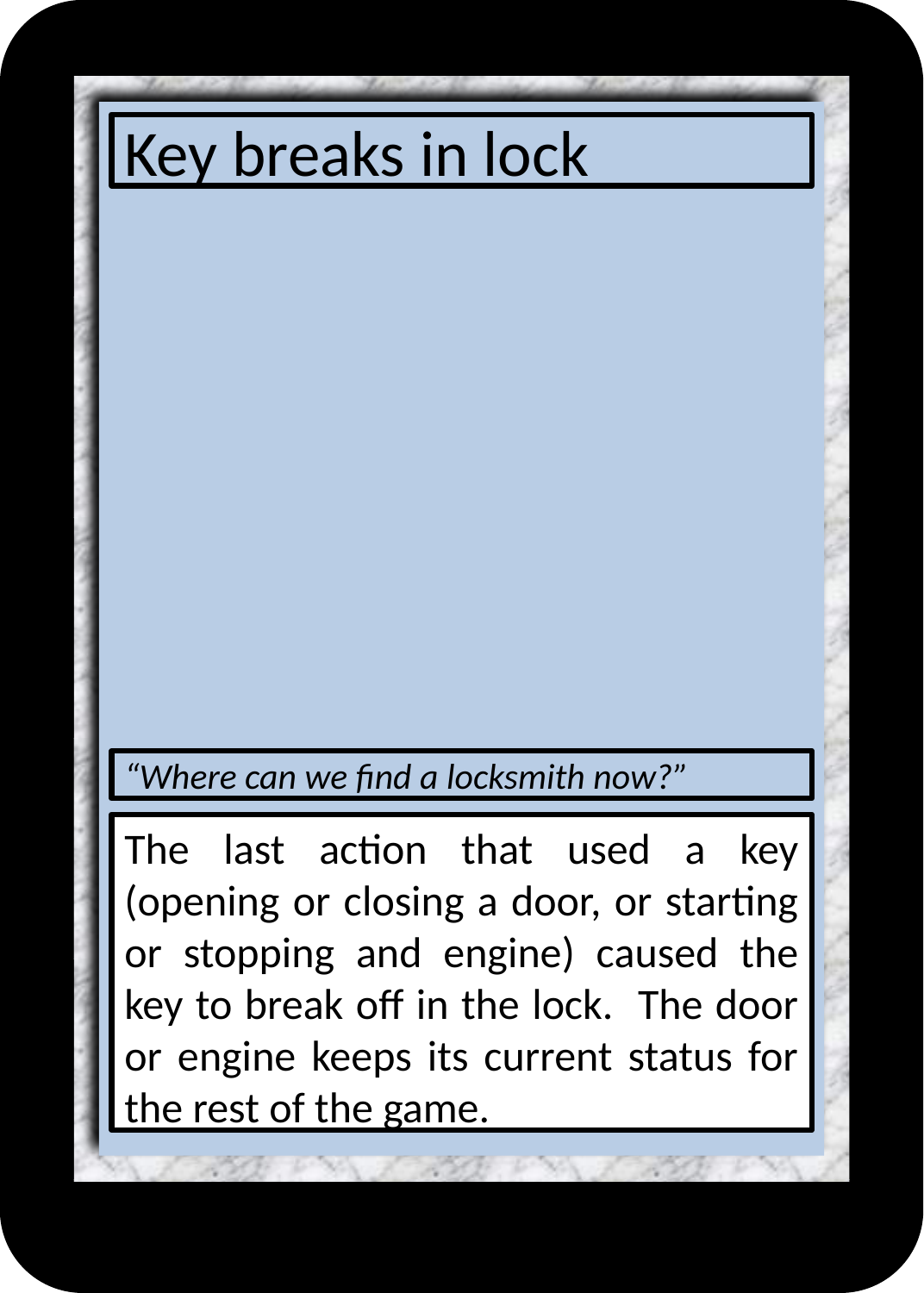

# Key breaks in lock

“Where can we find a locksmith now?”
The last action that used a key (opening or closing a door, or starting or stopping and engine) caused the key to break off in the lock.  The door or engine keeps its current status for the rest of the game.